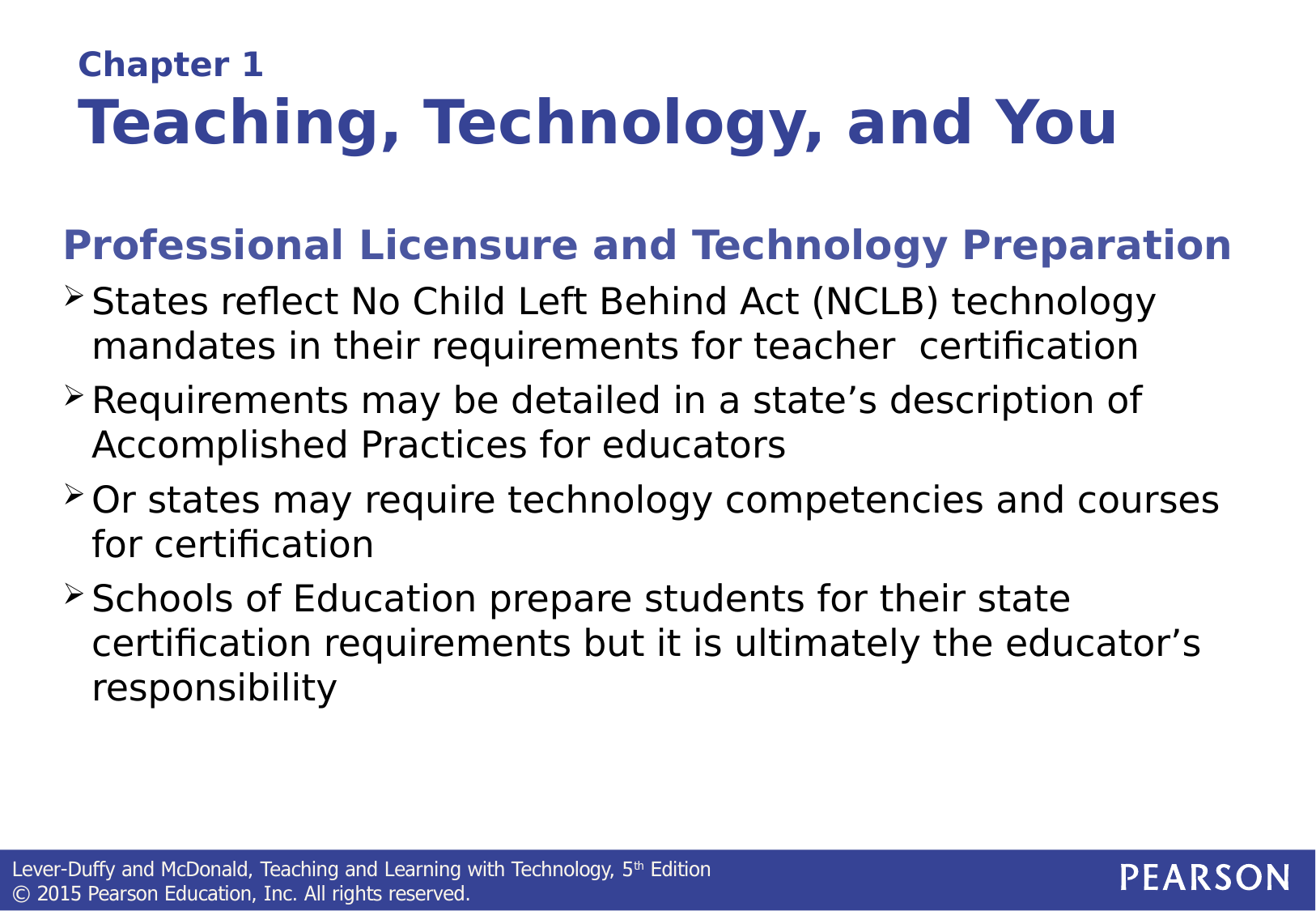

# Chapter 1 Teaching, Technology, and You
Professional Licensure and Technology Preparation
States reflect No Child Left Behind Act (NCLB) technology mandates in their requirements for teacher  certification
Requirements may be detailed in a state’s description of Accomplished Practices for educators
Or states may require technology competencies and courses for certification
Schools of Education prepare students for their state certification requirements but it is ultimately the educator’s responsibility